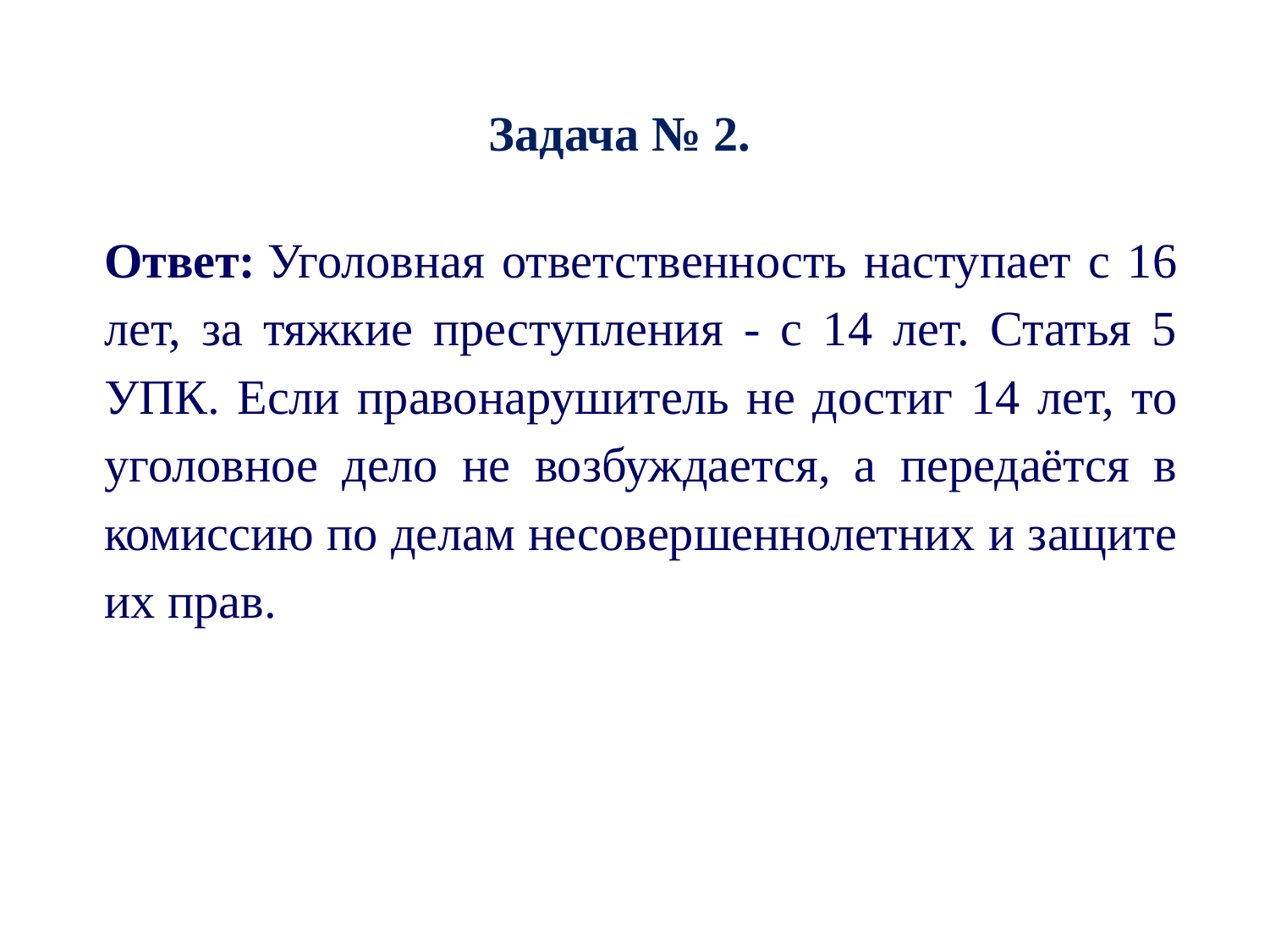

Задача № 2.
Ответ: Уголовная ответственность наступает с 16 лет, за тяжкие преступления - с 14 лет. Статья 5 УПК. Если правонарушитель не достиг 14 лет, то уголовное дело не возбуждается, а передаётся в комиссию по делам несовершеннолетних и защите их прав.